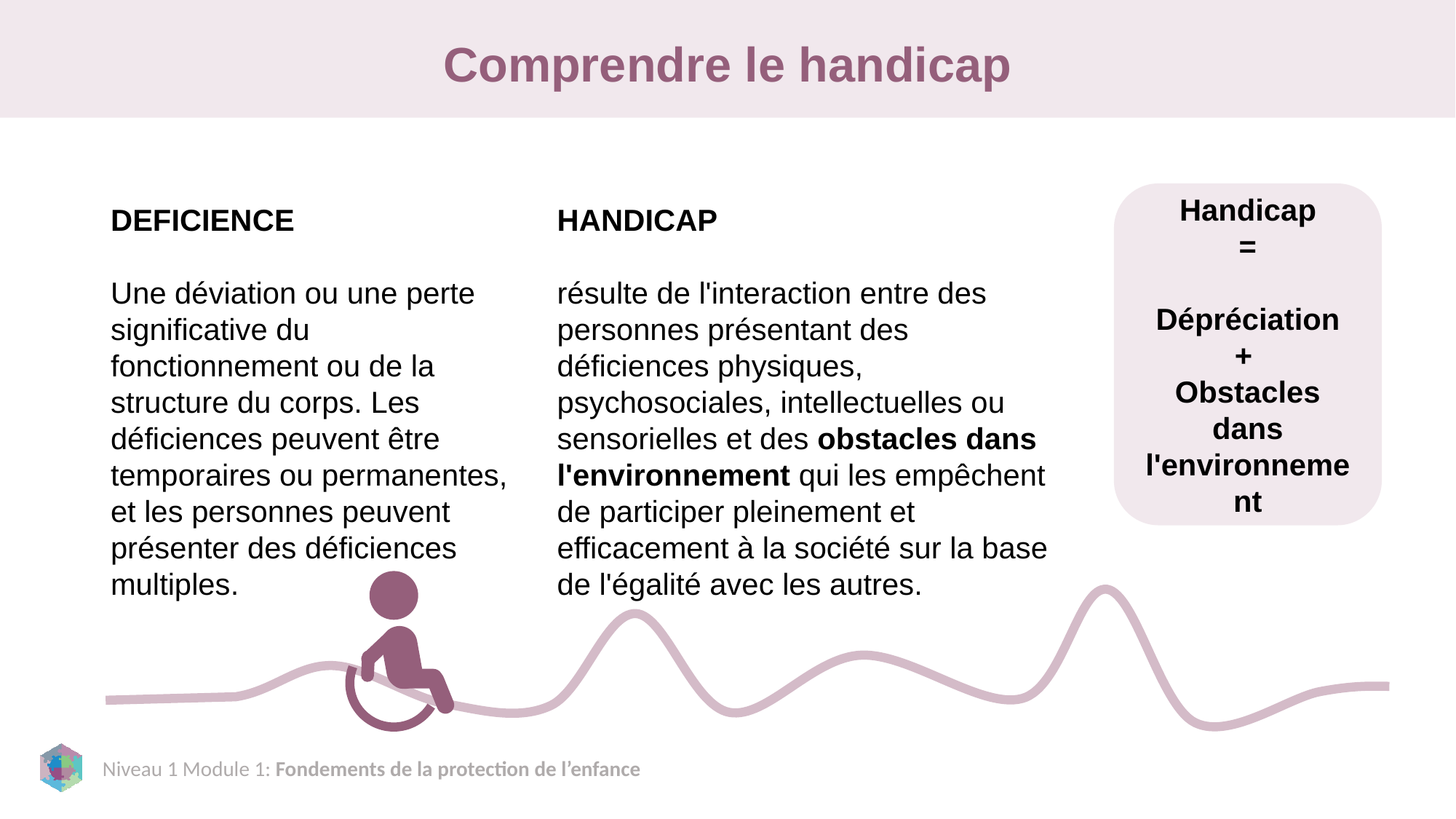

# Comprendre le handicap
Handicap
=

Dépréciation
+
Obstacles dans l'environnement
DEFICIENCE

Une déviation ou une perte significative du fonctionnement ou de la structure du corps. Les déficiences peuvent être temporaires ou permanentes, et les personnes peuvent présenter des déficiences multiples.
HANDICAP

résulte de l'interaction entre des personnes présentant des déficiences physiques, psychosociales, intellectuelles ou sensorielles et des obstacles dans l'environnement qui les empêchent de participer pleinement et efficacement à la société sur la base de l'égalité avec les autres.